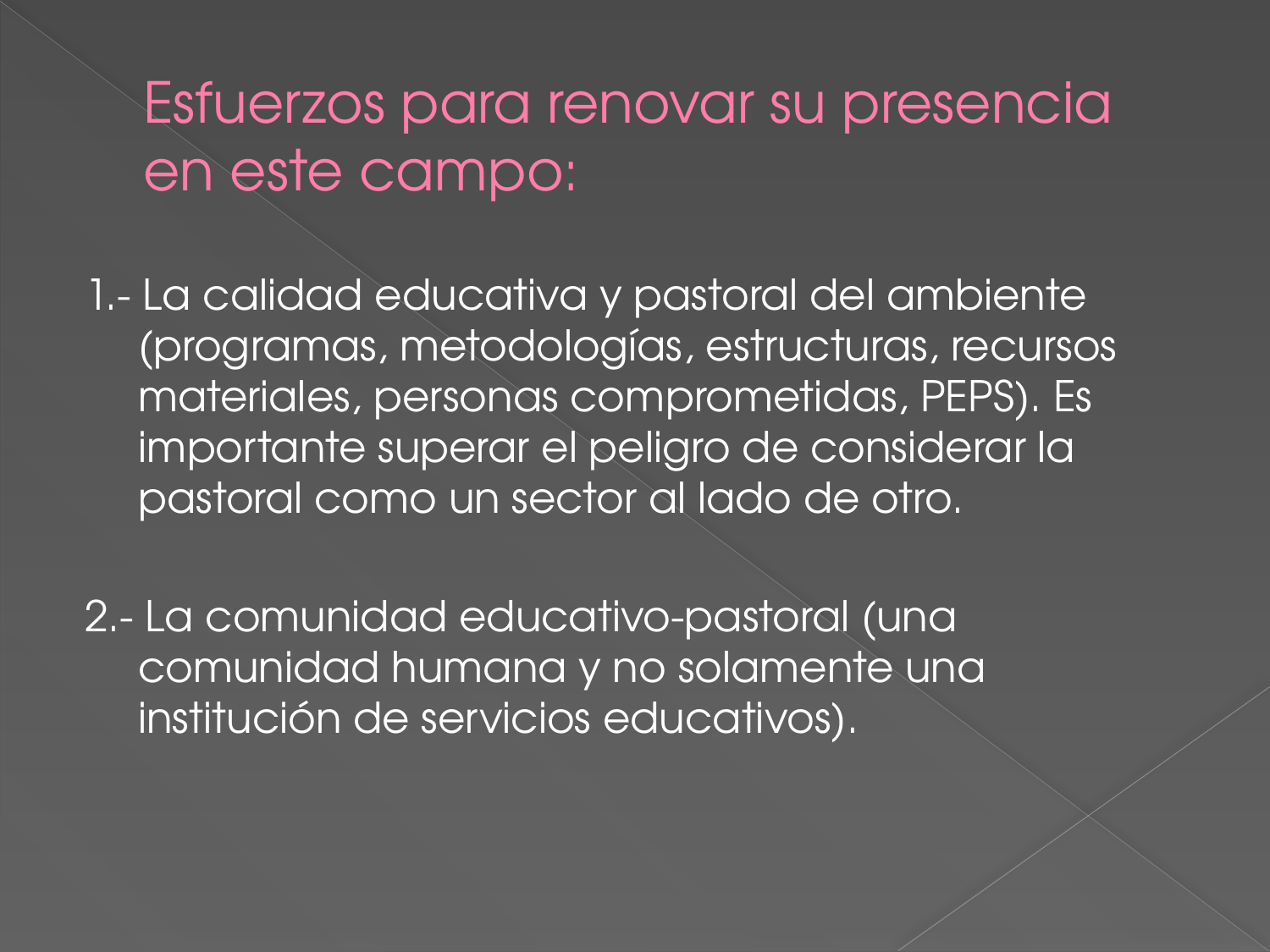

# Esfuerzos para renovar su presencia en este campo:
1.- La calidad educativa y pastoral del ambiente (programas, metodologías, estructuras, recursos materiales, personas comprometidas, PEPS). Es importante superar el peligro de considerar la pastoral como un sector al lado de otro.

2.- La comunidad educativo-pastoral (una comunidad humana y no solamente una institución de servicios educativos).